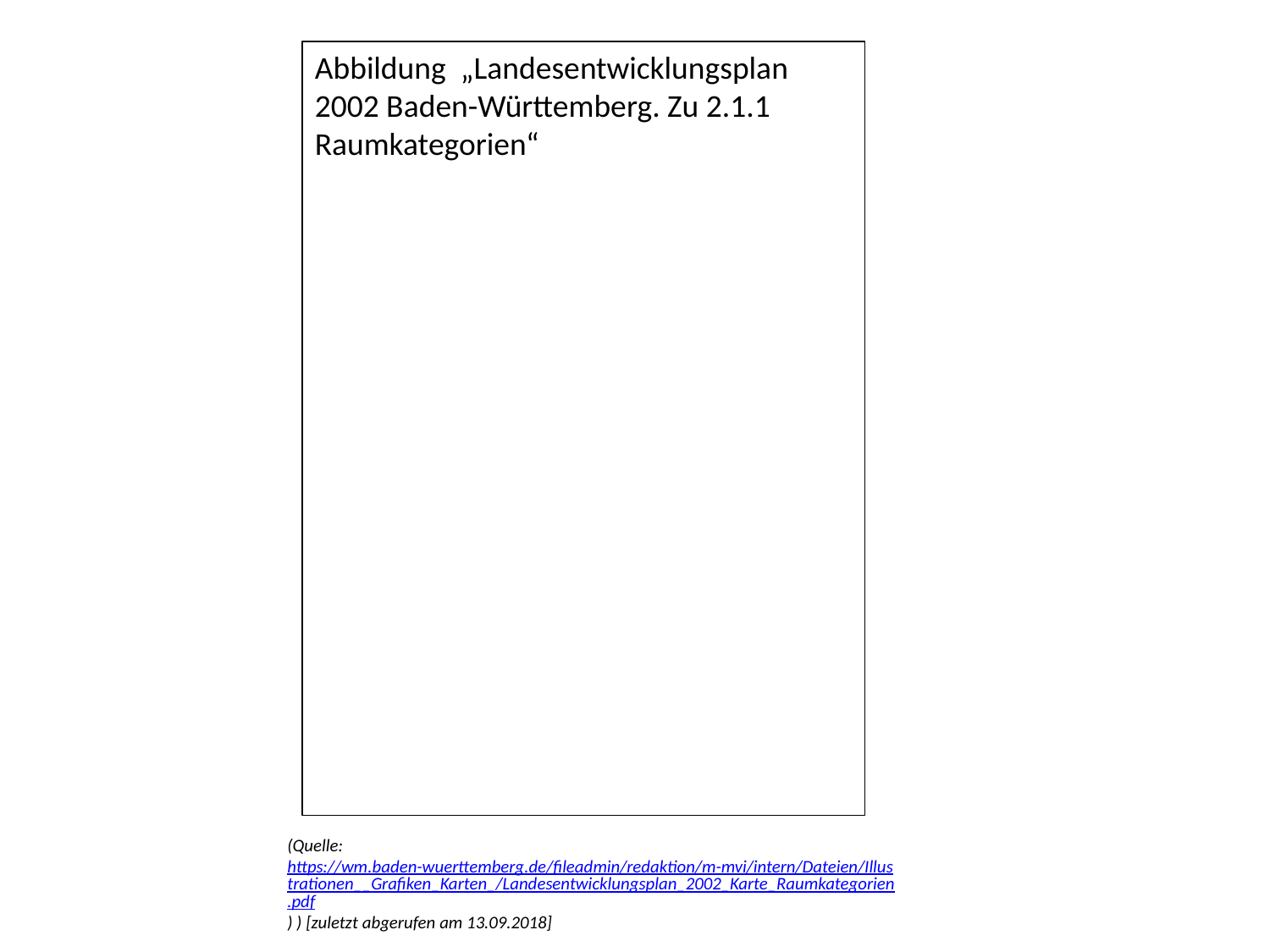

Abbildung  „Landesentwicklungsplan 2002 Baden-Württemberg. Zu 2.1.1 Raumkategorien“

(Quelle: https://wm.baden-wuerttemberg.de/fileadmin/redaktion/m-mvi/intern/Dateien/Illustrationen__Grafiken_Karten_/Landesentwicklungsplan_2002_Karte_Raumkategorien.pdf) ) [zuletzt abgerufen am 13.09.2018]